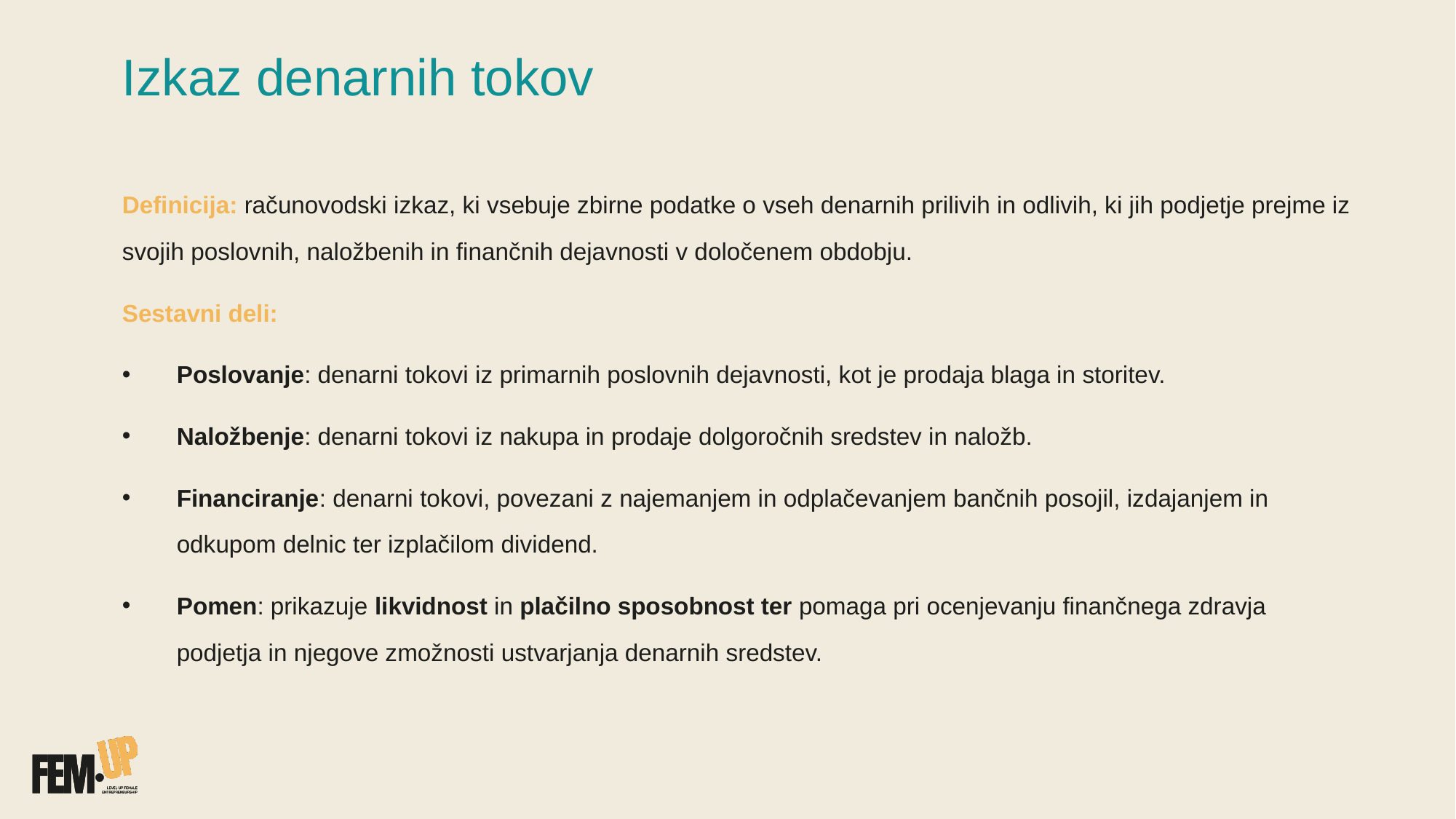

# Izkaz denarnih tokov
Definicija: računovodski izkaz, ki vsebuje zbirne podatke o vseh denarnih prilivih in odlivih, ki jih podjetje prejme iz svojih poslovnih, naložbenih in finančnih dejavnosti v določenem obdobju.
Sestavni deli:
Poslovanje: denarni tokovi iz primarnih poslovnih dejavnosti, kot je prodaja blaga in storitev.
Naložbenje: denarni tokovi iz nakupa in prodaje dolgoročnih sredstev in naložb.
Financiranje: denarni tokovi, povezani z najemanjem in odplačevanjem bančnih posojil, izdajanjem in odkupom delnic ter izplačilom dividend.
Pomen: prikazuje likvidnost in plačilno sposobnost ter pomaga pri ocenjevanju finančnega zdravja podjetja in njegove zmožnosti ustvarjanja denarnih sredstev.